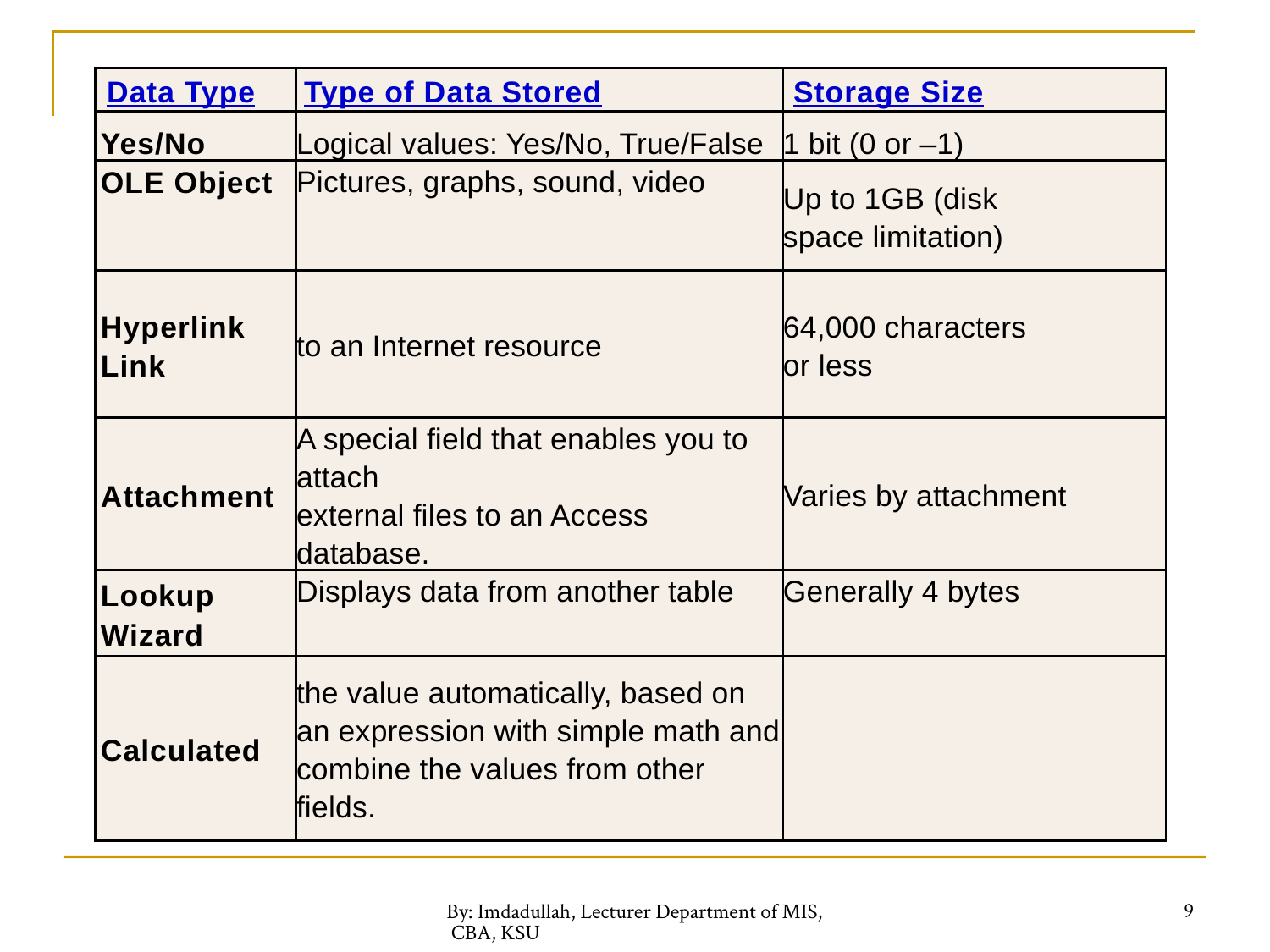

| Data Type | Type of Data Stored | Storage Size |
| --- | --- | --- |
| Yes/No | Logical values: Yes/No, True/False | 1 bit (0 or –1) |
| OLE Object | Pictures, graphs, sound, video | Up to 1GB (disk space limitation) |
| Hyperlink Link | to an Internet resource | 64,000 characters or less |
| Attachment | A special field that enables you to attach external files to an Access database. | Varies by attachment |
| Lookup Wizard | Displays data from another table | Generally 4 bytes |
| Calculated | the value automatically, based on an expression with simple math and combine the values from other fields. |  |
9
By: Imdadullah, Lecturer Department of MIS, CBA, KSU